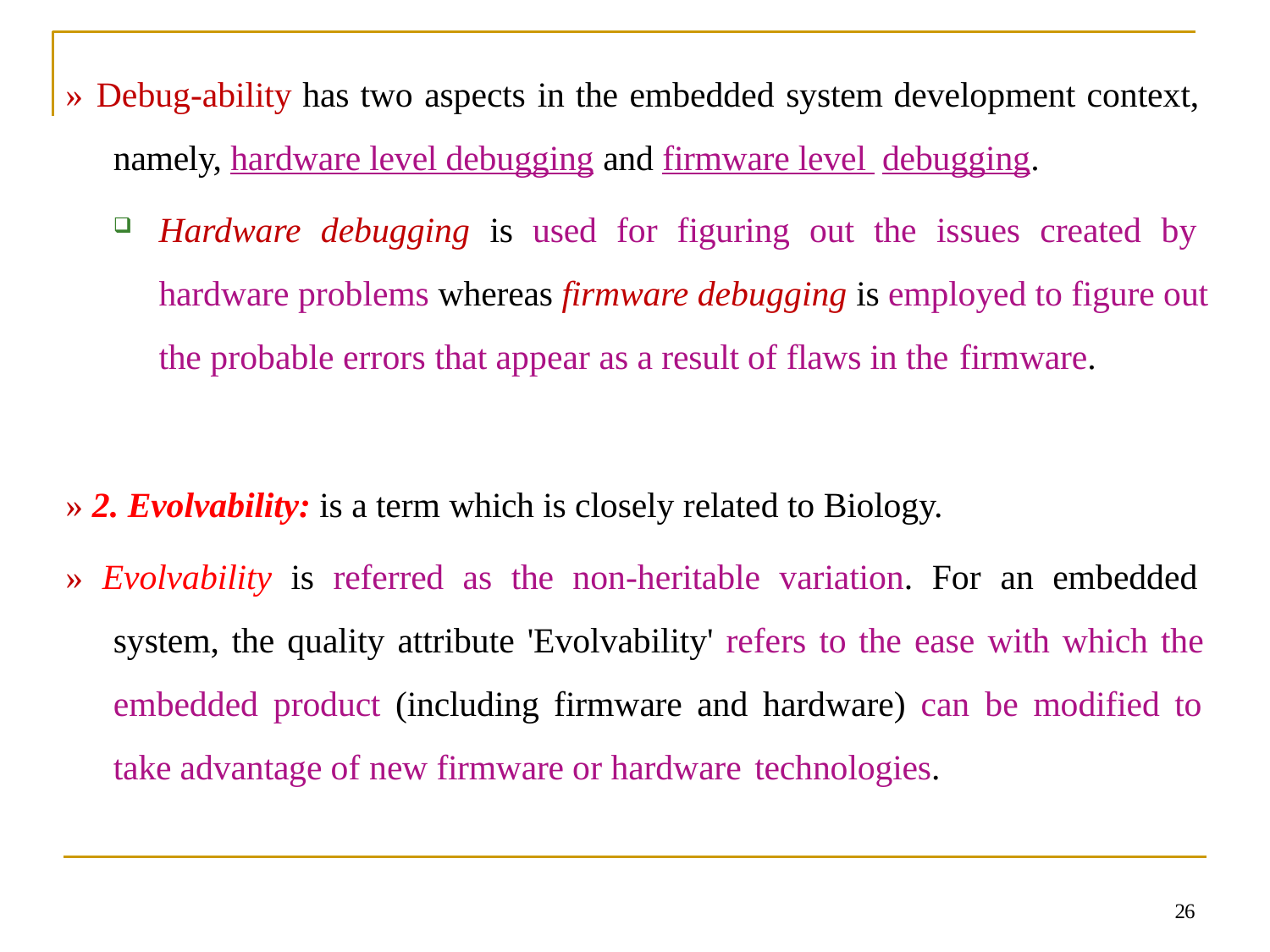

» Debug-ability has two aspects in the embedded system development context,
namely, hardware level debugging and firmware level debugging.
Hardware debugging is used for figuring out the issues created by  hardware problems whereas firmware debugging is employed to figure out  the probable errors that appear as a result of flaws in the firmware.

» 2. Evolvability: is a term which is closely related to Biology.
» Evolvability is referred as the non-heritable variation. For an embedded  system, the quality attribute 'Evolvability' refers to the ease with which the  embedded product (including firmware and hardware) can be modified to  take advantage of new firmware or hardware technologies.
26